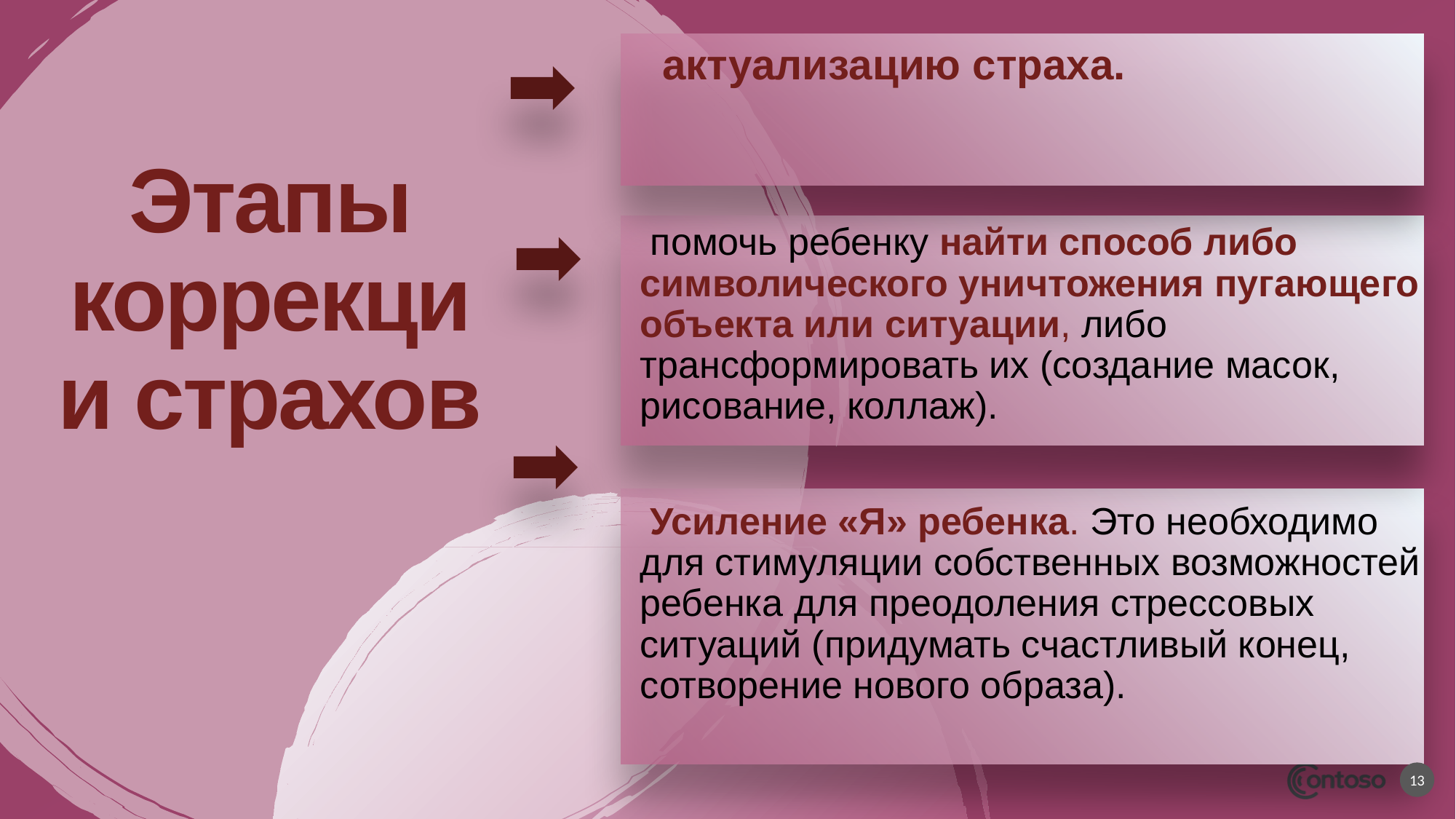

# Этапы коррекции страхов
 актуализацию страха.

помочь ребенку найти способ либо символического уничтожения пугающего объекта или ситуации, либо трансформировать их (создание масок, рисование, коллаж).

Усиление «Я» ребенка. Это необходимо для стимуляции собственных возможностей ребенка для преодоления стрессовых ситуаций (придумать счастливый конец, сотворение нового образа).

13